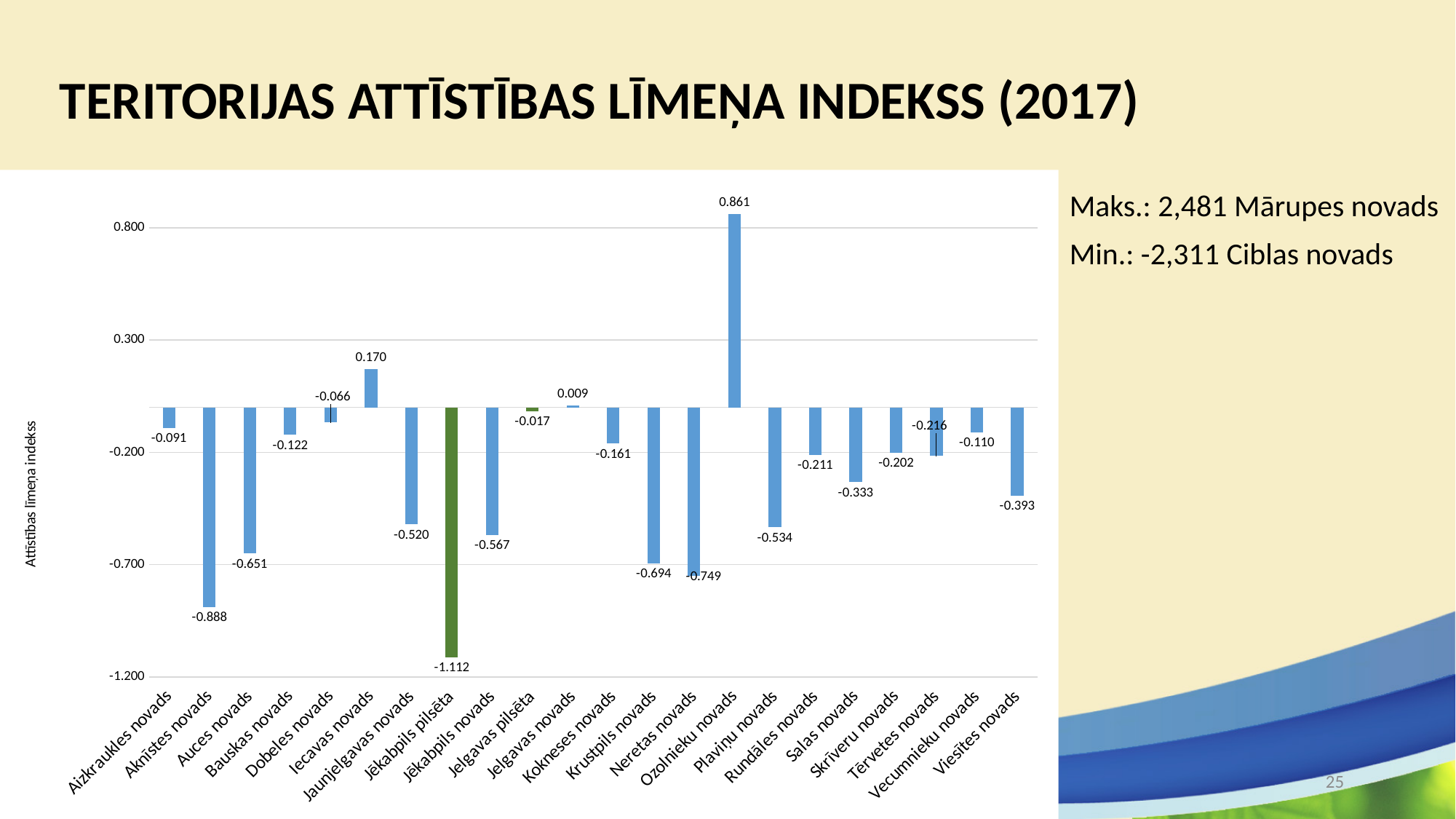

# TERITORIJAS ATTĪSTĪBAS LĪMEŅA INDEKSS (2017)

### Chart

| Category |  |
|---|---|
| Aizkraukles novads | -0.09115642612465978 |
| Aknīstes novads | -0.8879671547930488 |
| Auces novads | -0.6509429732031177 |
| Bauskas novads | -0.12179290908417181 |
| Dobeles novads | -0.06645919191209149 |
| Iecavas novads | 0.17025708467614492 |
| Jaunjelgavas novads | -0.5198429694918044 |
| Jēkabpils pilsēta | -1.112102250336746 |
| Jēkabpils novads | -0.567224567611309 |
| Jelgavas pilsēta | -0.017320774854014093 |
| Jelgavas novads | 0.009103207430100152 |
| Kokneses novads | -0.16080646050299885 |
| Krustpils novads | -0.6941008238668298 |
| Neretas novads | -0.7487037348947838 |
| Ozolnieku novads | 0.8608227995719564 |
| Plaviņu novads | -0.5338201073138752 |
| Rundāles novads | -0.21087935037582578 |
| Salas novads | -0.33329856804496427 |
| Skrīveru novads | -0.2017135583278122 |
| Tērvetes novads | -0.2164174182086471 |
| Vecumnieku novads | -0.10991814972906055 |
| Viesītes novads | -0.39278543437900515 |
Maks.: 2,481 Mārupes novads
Min.: -2,311 Ciblas novads
25